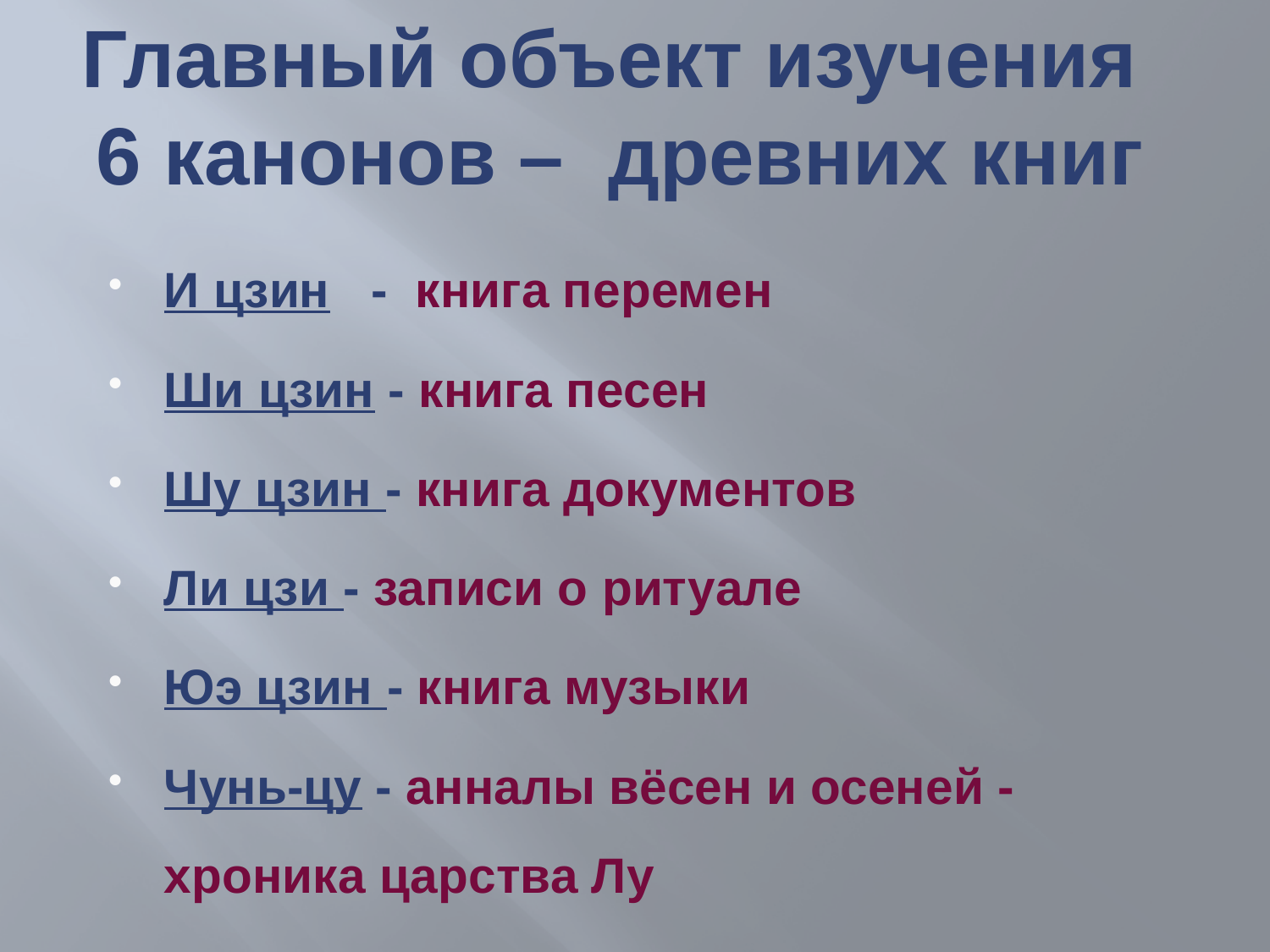

# Главный объект изучения 6 канонов –  древних книг
И цзин   -  книга перемен
Ши цзин - книга песен
Шу цзин - книга документов
Ли цзи - записи о ритуале
Юэ цзин - книга музыки
Чунь-цу - анналы вёсен и осеней - хроника царства Лу